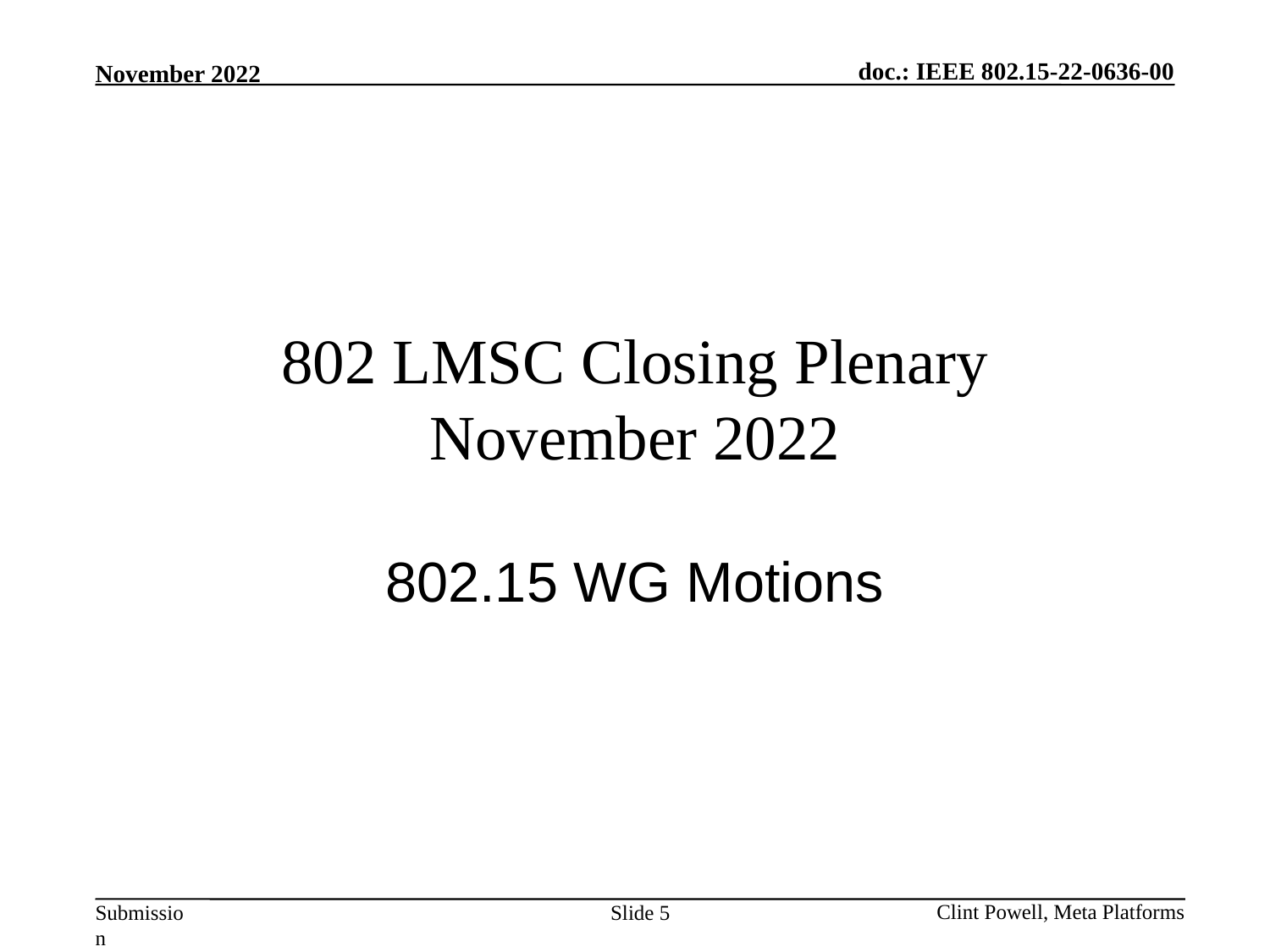

# 802 LMSC Closing Plenary November 2022
802.15 WG Motions
Slide 5